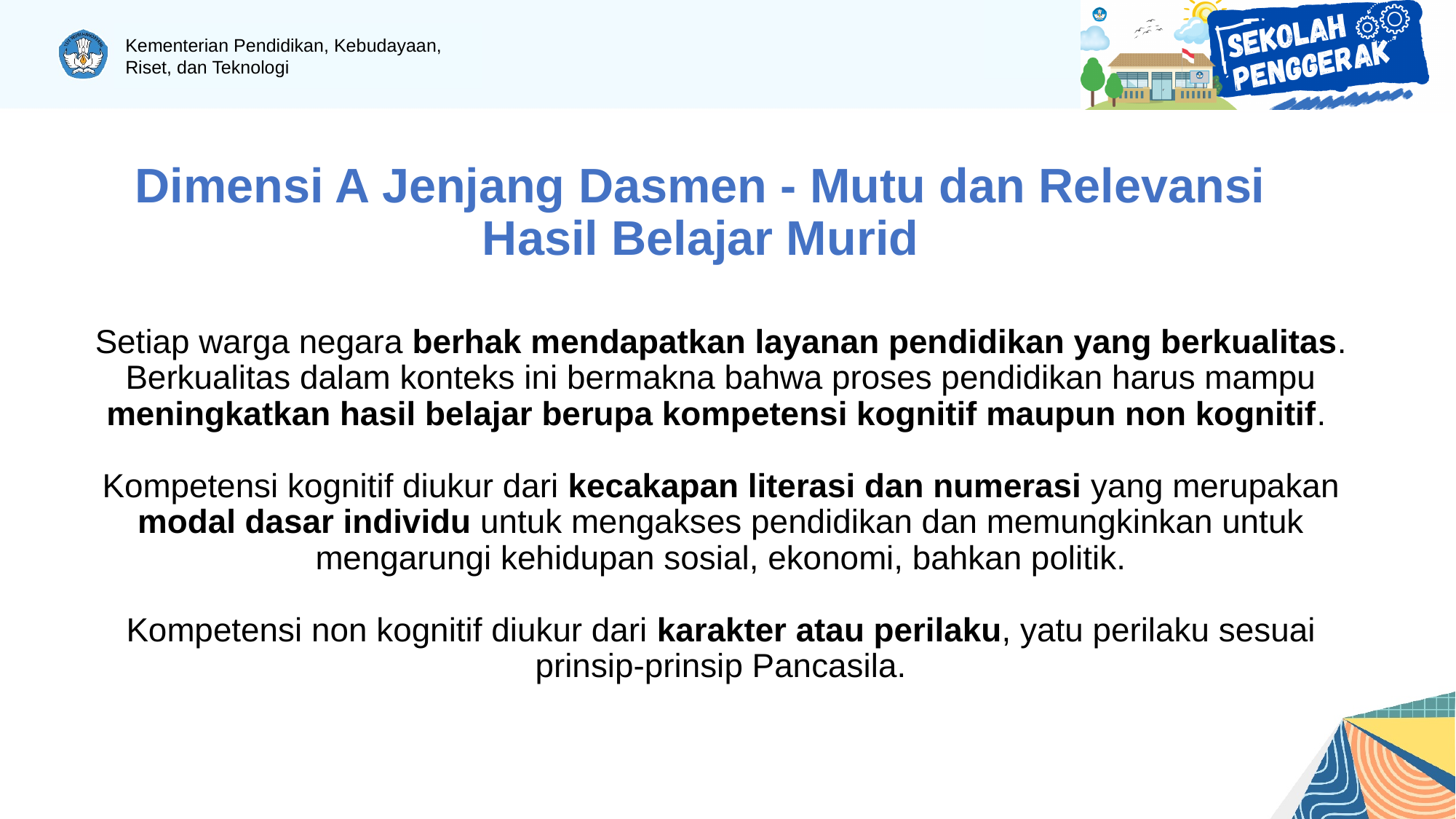

Dimensi A Jenjang Dasmen - Mutu dan Relevansi Hasil Belajar Murid
Setiap warga negara berhak mendapatkan layanan pendidikan yang berkualitas. Berkualitas dalam konteks ini bermakna bahwa proses pendidikan harus mampu meningkatkan hasil belajar berupa kompetensi kognitif maupun non kognitif.

Kompetensi kognitif diukur dari kecakapan literasi dan numerasi yang merupakan modal dasar individu untuk mengakses pendidikan dan memungkinkan untuk mengarungi kehidupan sosial, ekonomi, bahkan politik.

Kompetensi non kognitif diukur dari karakter atau perilaku, yatu perilaku sesuai prinsip-prinsip Pancasila.